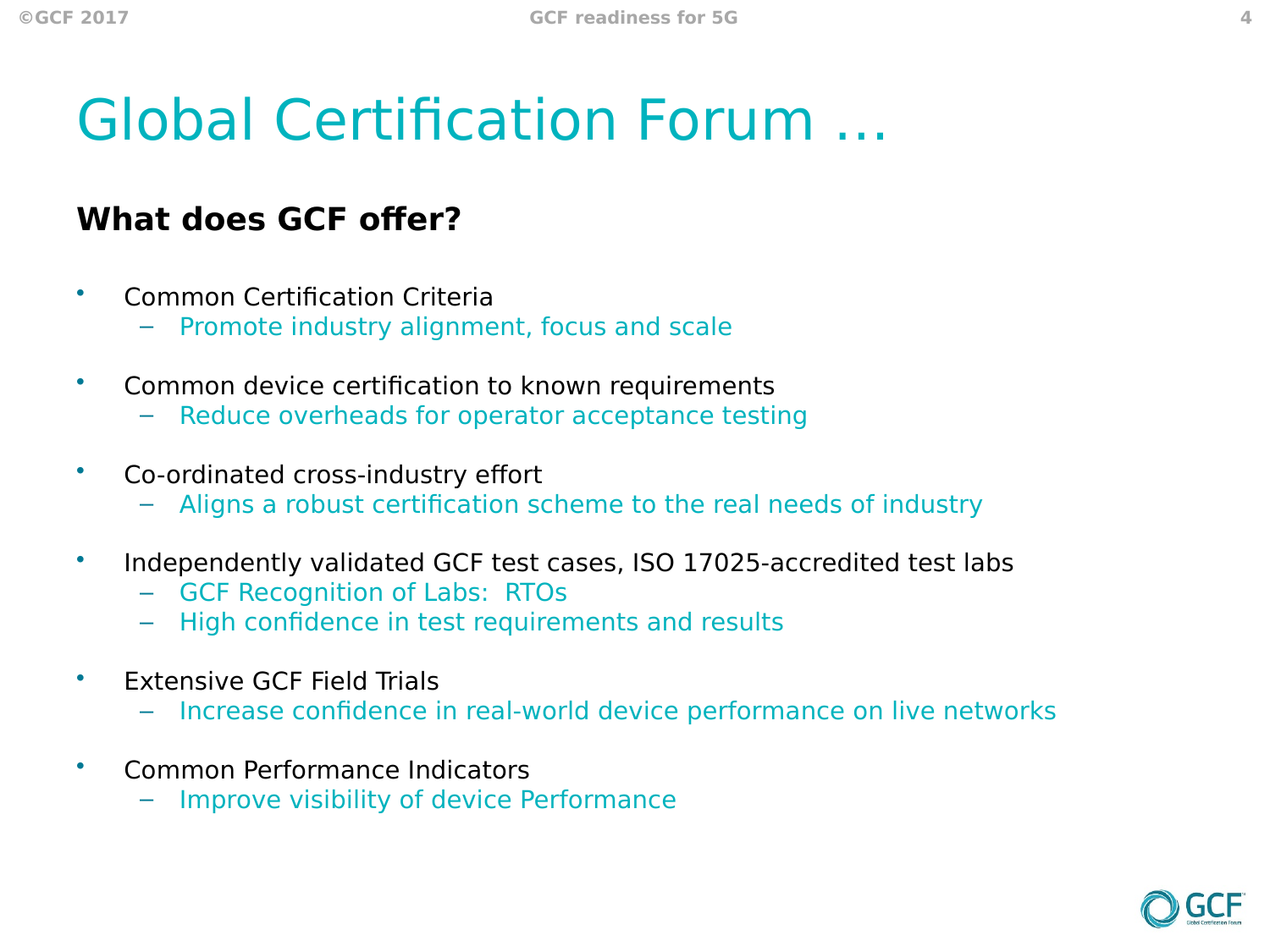

GCF readiness for 5G
4
# Global Certification Forum …
What does GCF offer?

Common Certification Criteria
Promote industry alignment, focus and scale

Common device certification to known requirements
Reduce overheads for operator acceptance testing

Co-ordinated cross-industry effort
Aligns a robust certification scheme to the real needs of industry

Independently validated GCF test cases, ISO 17025-accredited test labs
GCF Recognition of Labs:  RTOs
High confidence in test requirements and results

Extensive GCF Field Trials
Increase confidence in real-world device performance on live networks

Common Performance Indicators
Improve visibility of device Performance